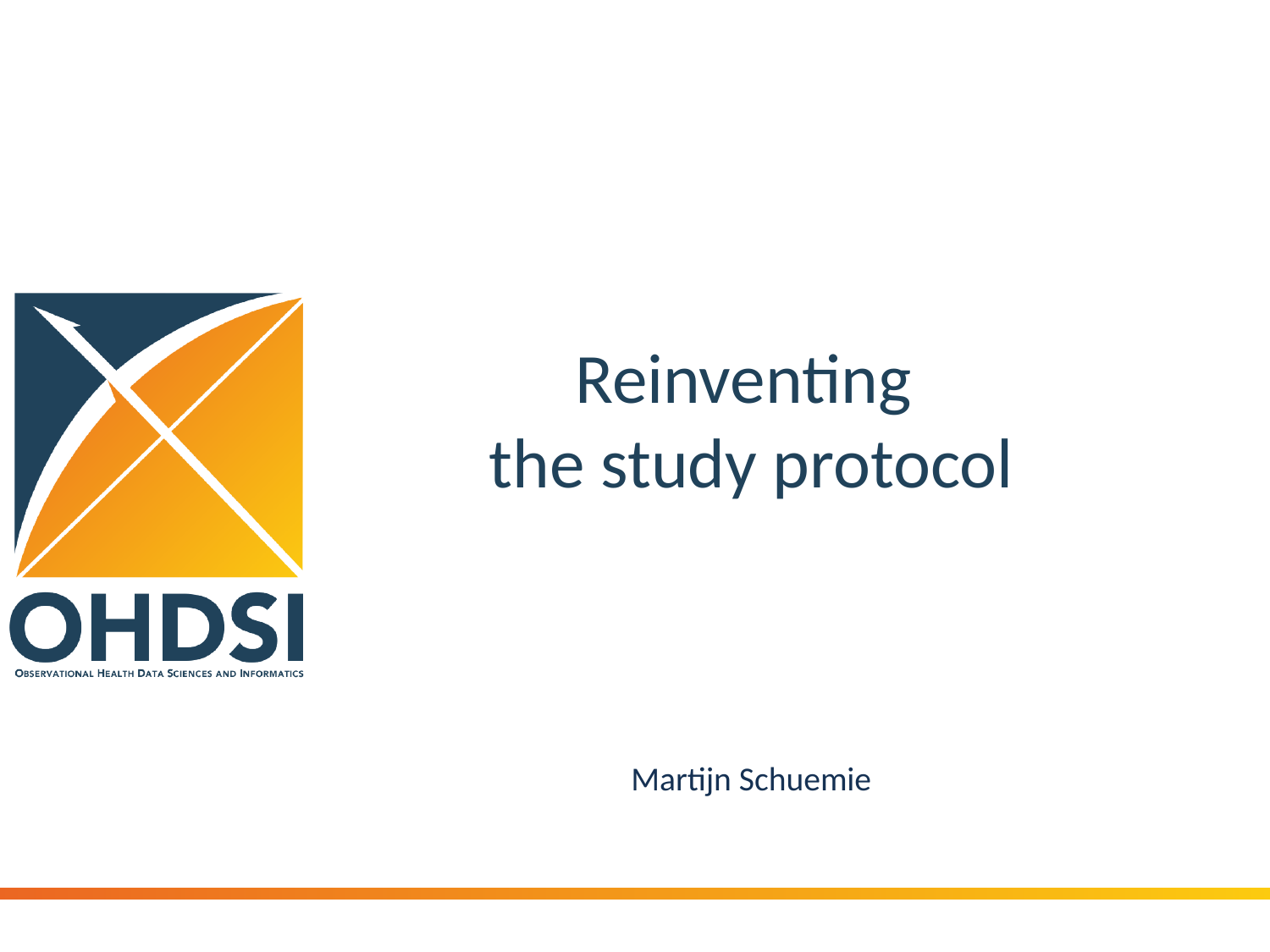

# Reinventing the study protocol
Martijn Schuemie